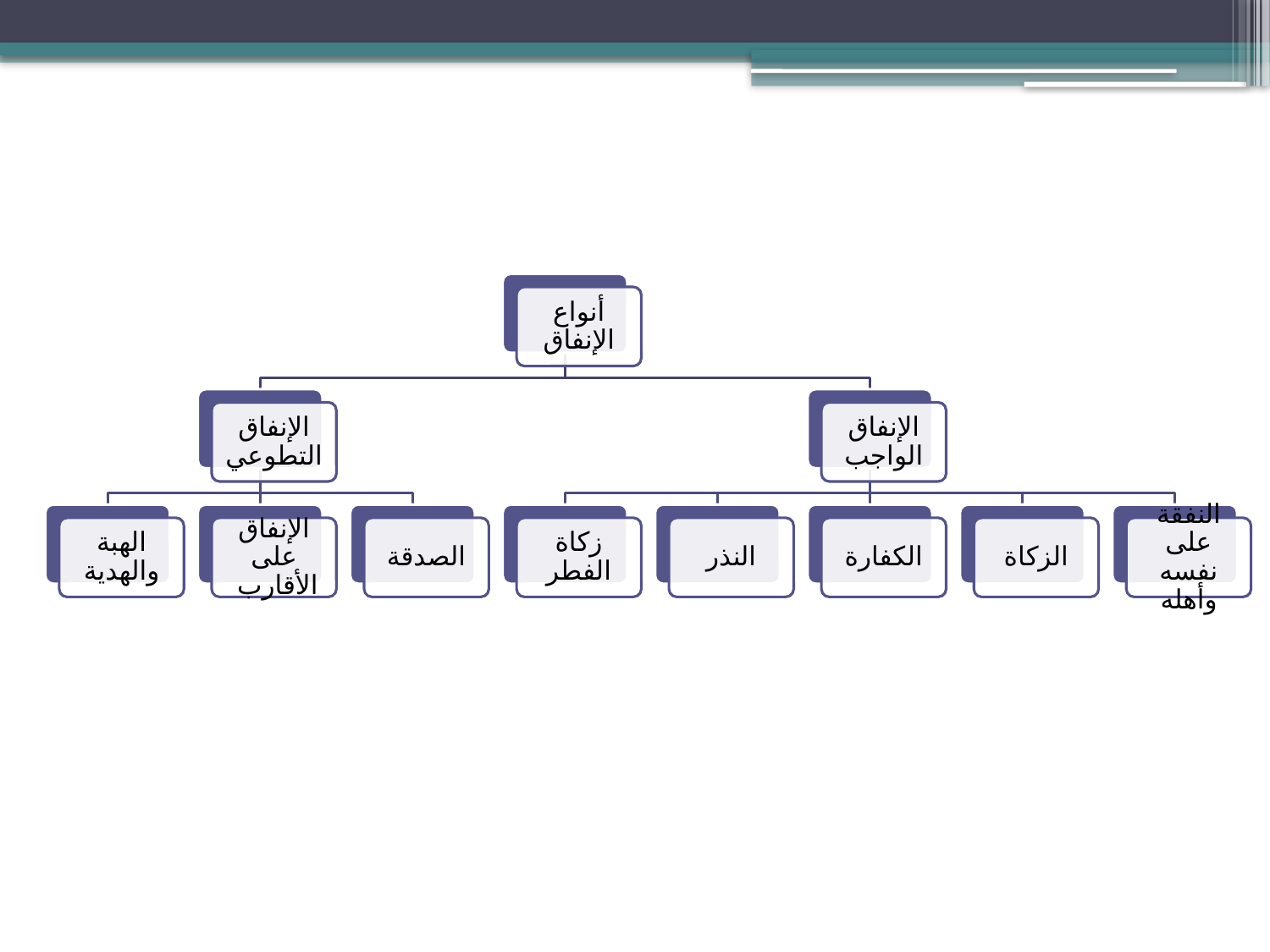

أنواع الإنفاق
الإنفاق التطوعي
الهبة والهدية
الإنفاق على الأقارب
الصدقة
الإنفاق الواجب
زكاة الفطر
النذر
الكفارة
الزكاة
النفقة على نفسه وأهله